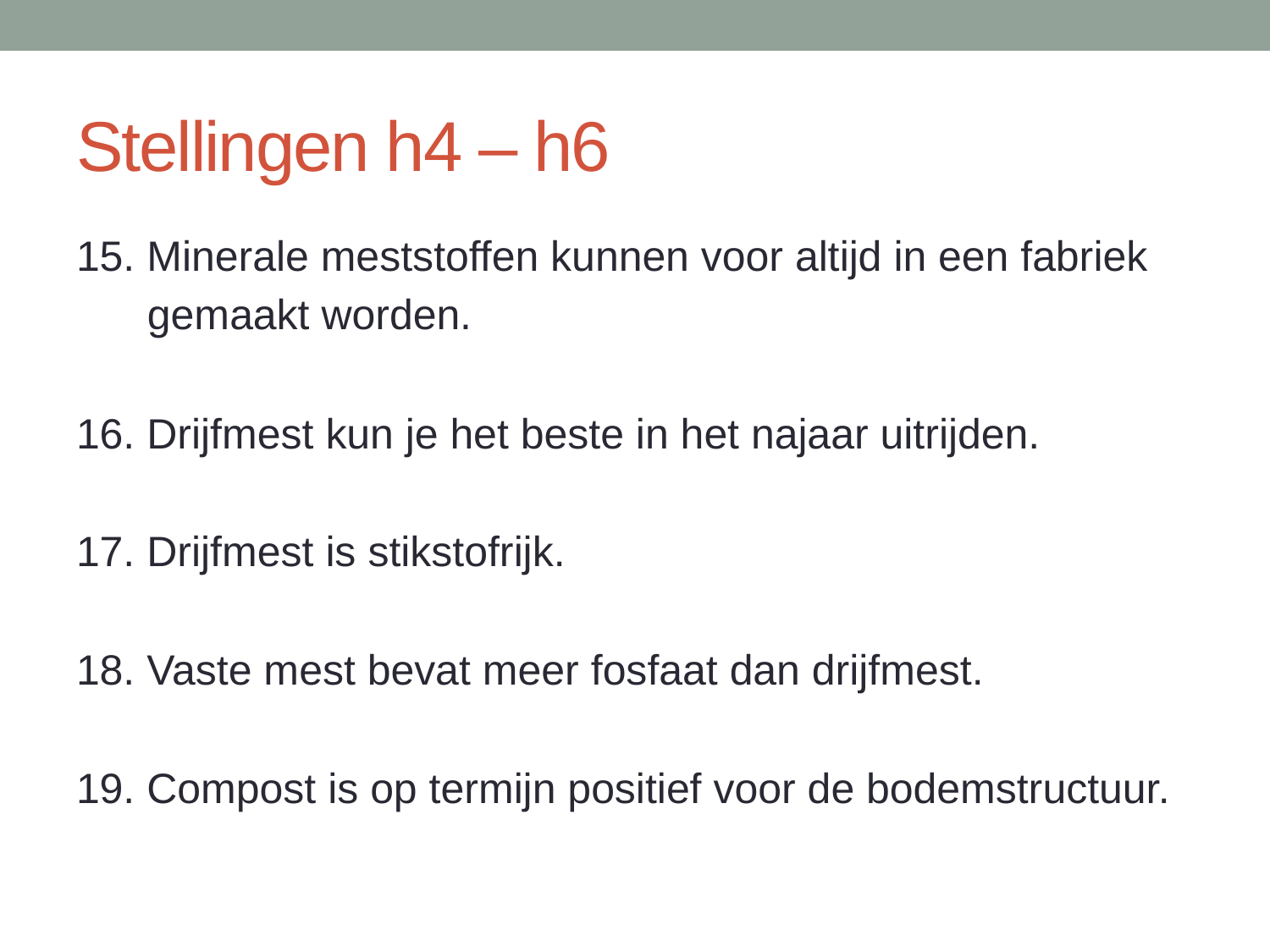

# Stellingen h4 – h6
15. Minerale meststoffen kunnen voor altijd in een fabriek
      gemaakt worden.

16. Drijfmest kun je het beste in het najaar uitrijden.

17. Drijfmest is stikstofrijk.

18. Vaste mest bevat meer fosfaat dan drijfmest.

19. Compost is op termijn positief voor de bodemstructuur.